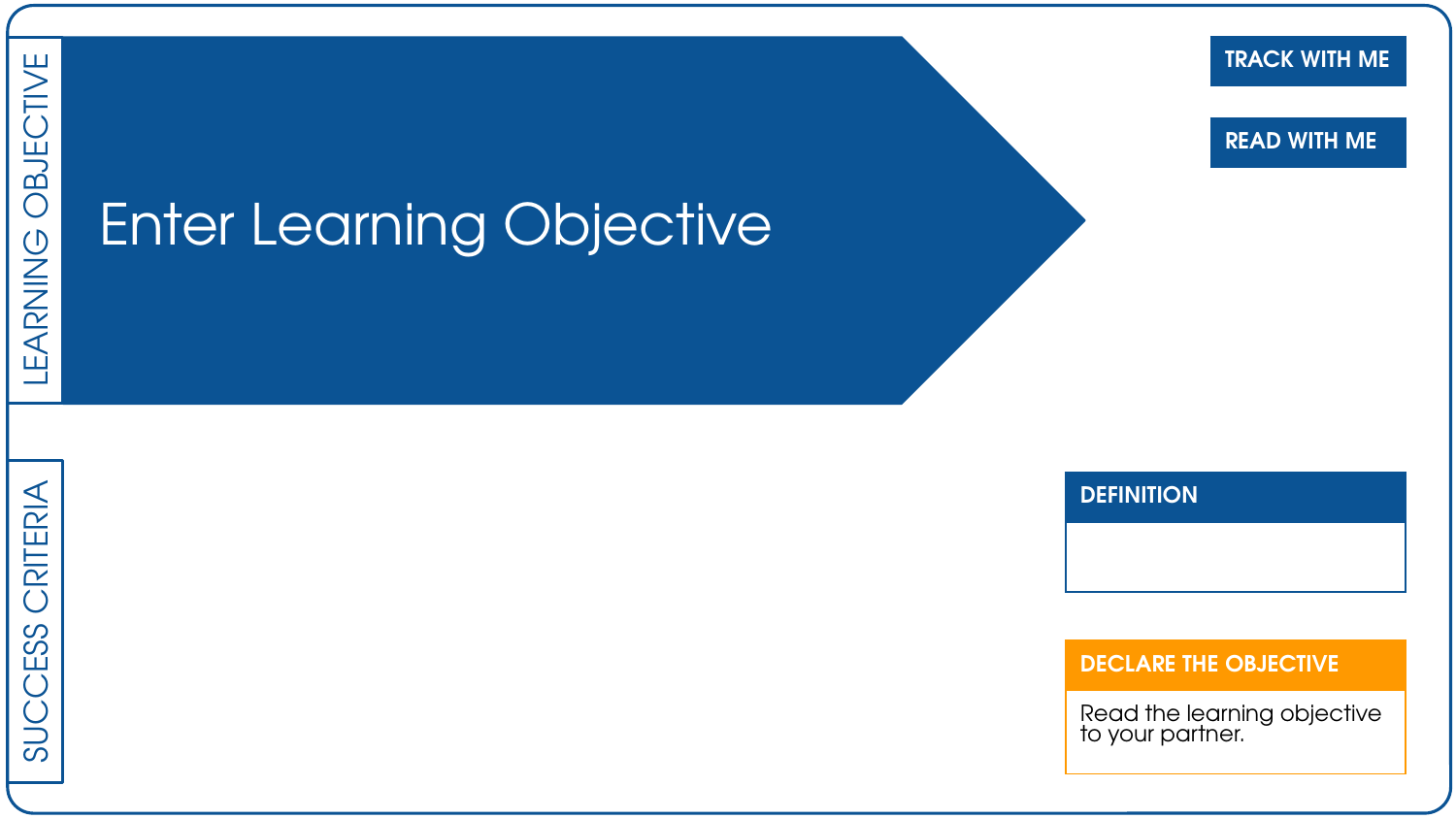

| TRACK WITH ME |
| --- |
# Enter Learning Objective
| READ WITH ME |
| --- |

| DEFINITION |
| --- |
|  |
| DECLARE THE OBJECTIVE |
| --- |
| Read the learning objective to your partner. |